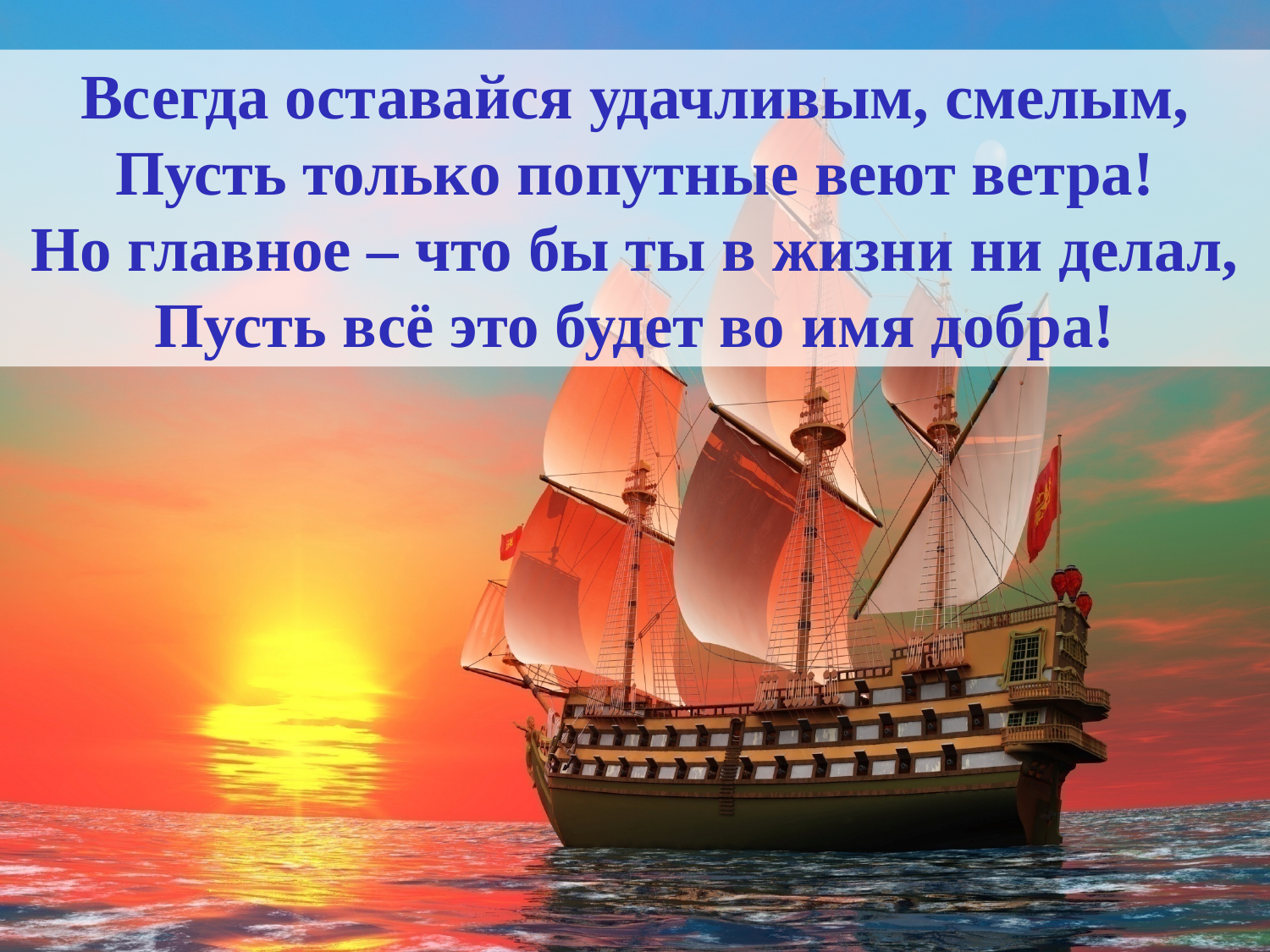

Всегда оставайся удачливым, смелым,
Пусть только попутные веют ветра!
Но главное – что бы ты в жизни ни делал,
Пусть всё это будет во имя добра!